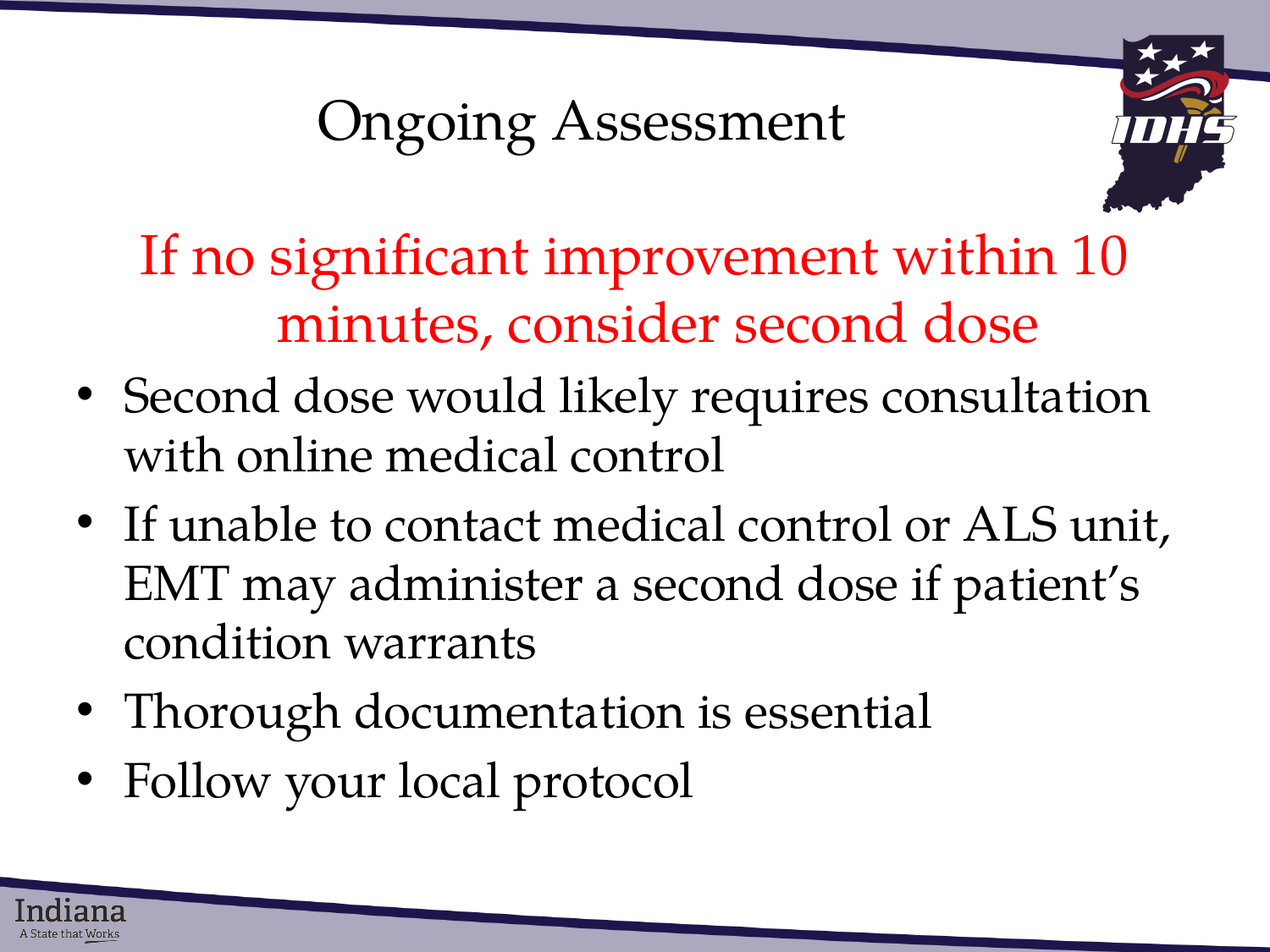

# Ongoing Assessment
If no significant improvement within 10 minutes, consider second dose
Second dose would likely requires consultation with online medical control
If unable to contact medical control or ALS unit, EMT may administer a second dose if patient’s condition warrants
Thorough documentation is essential
Follow your local protocol